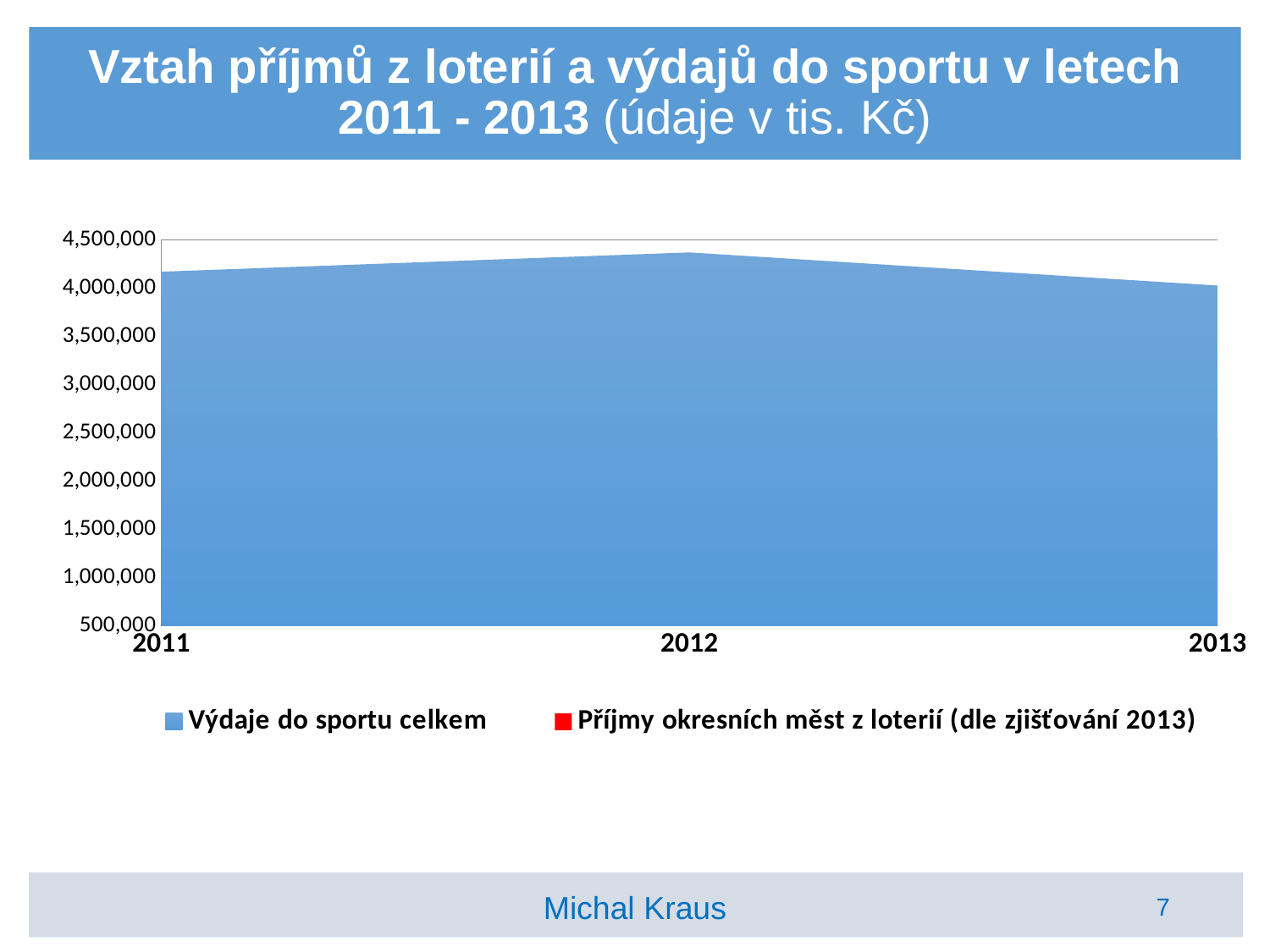

# Vztah příjmů z loterií a výdajů do sportu v letech 2011 - 2013 (údaje v tis. Kč)

### Chart

| Category | Výdaje do sportu celkem | Příjmy okresních měst z loterií (dle zjišťování 2013) |
|---|---|---|
| 2011 | 4166778.0 | 944377.5 |
| 2012 | 4366322.0 | 2123478.8 |
| 2013 | 4023439.0 | 2439958.3 |
Michal Kraus
7